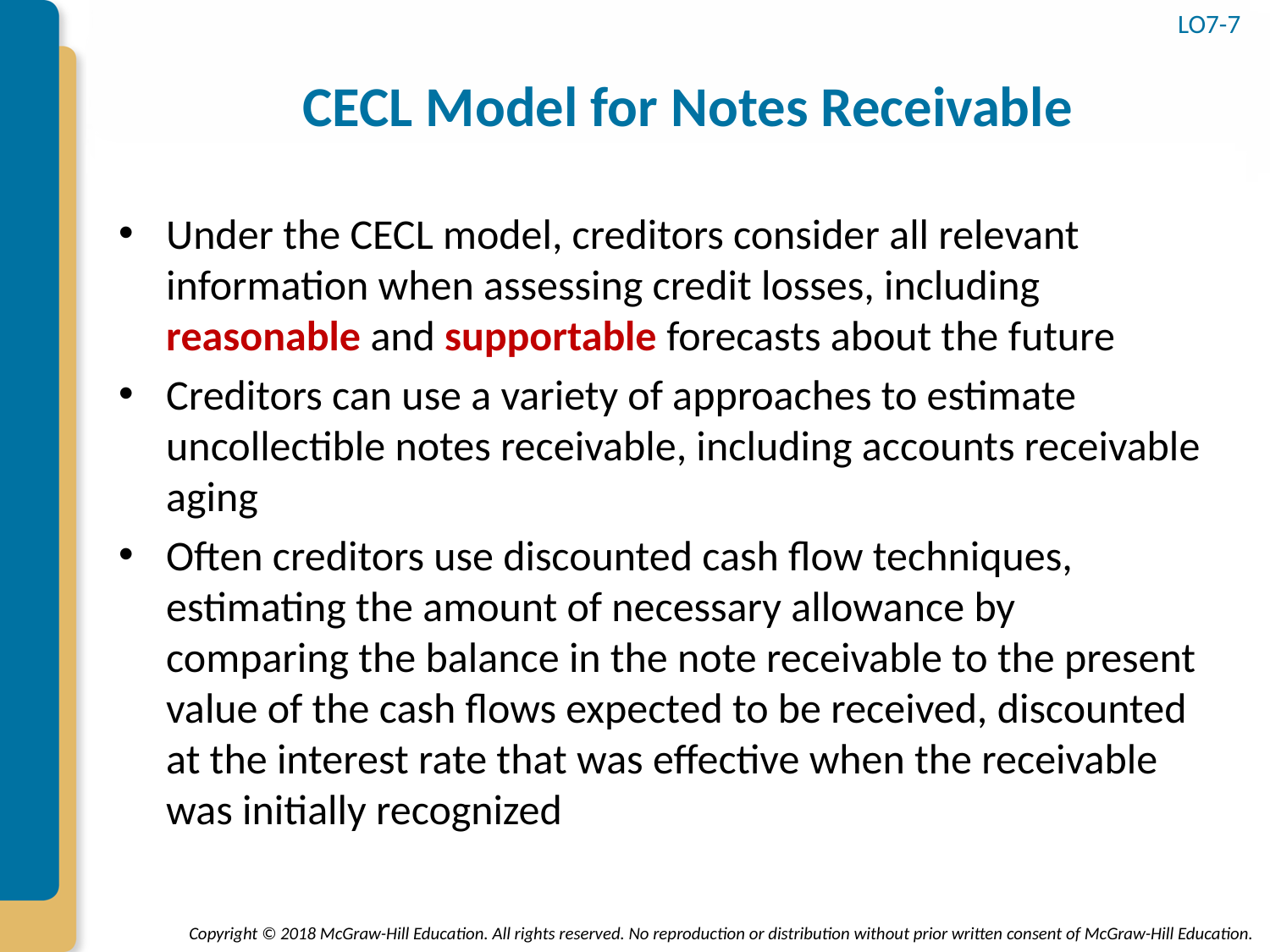

# CECL Model for Notes Receivable
LO7-7
Under the CECL model, creditors consider all relevant information when assessing credit losses, including reasonable and supportable forecasts about the future
Creditors can use a variety of approaches to estimate uncollectible notes receivable, including accounts receivable aging
Often creditors use discounted cash flow techniques, estimating the amount of necessary allowance by comparing the balance in the note receivable to the present value of the cash flows expected to be received, discounted at the interest rate that was effective when the receivable was initially recognized